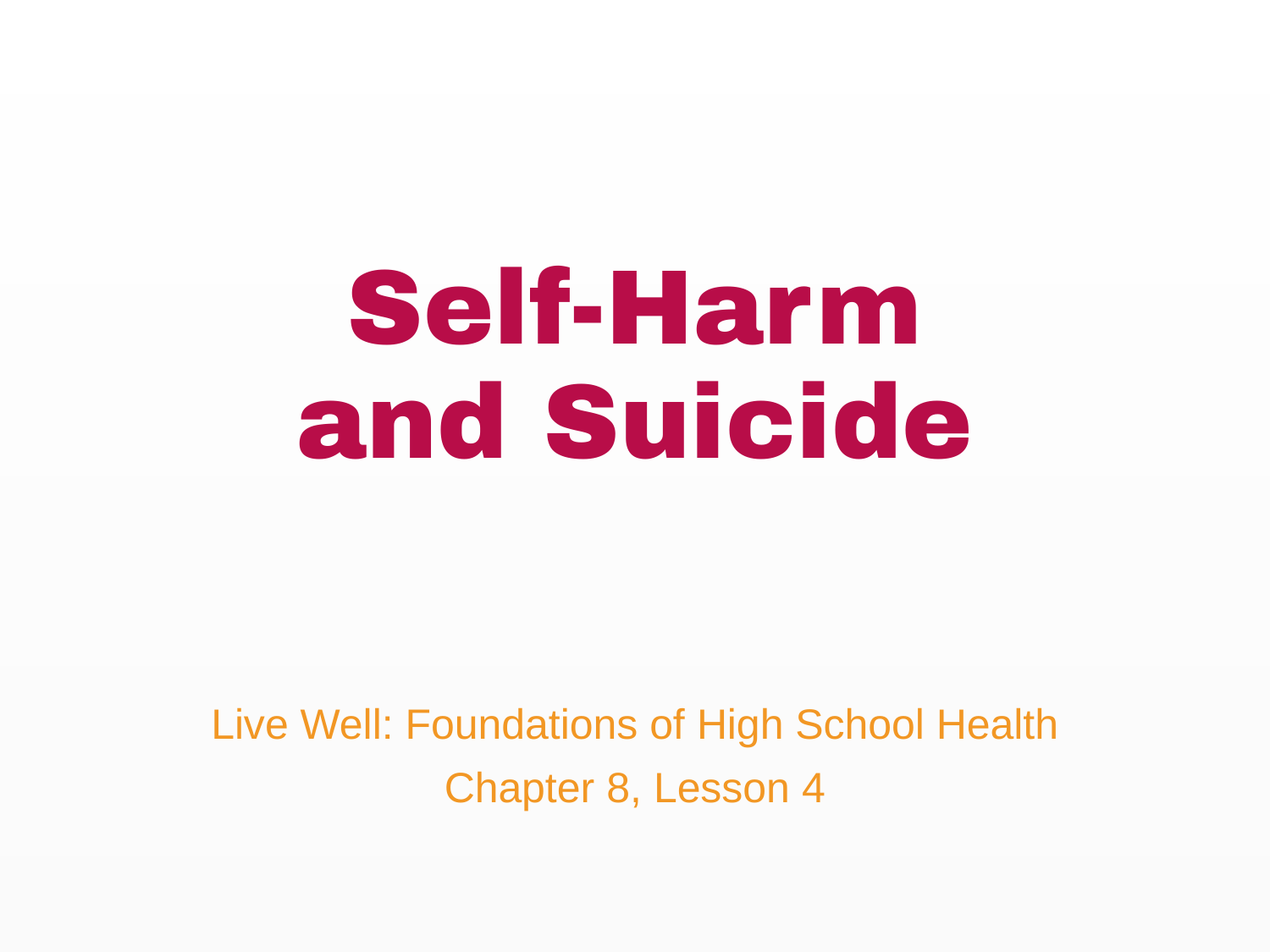

# Self-Harm and Suicide
Live Well: Foundations of High School Health
Chapter 8, Lesson 4